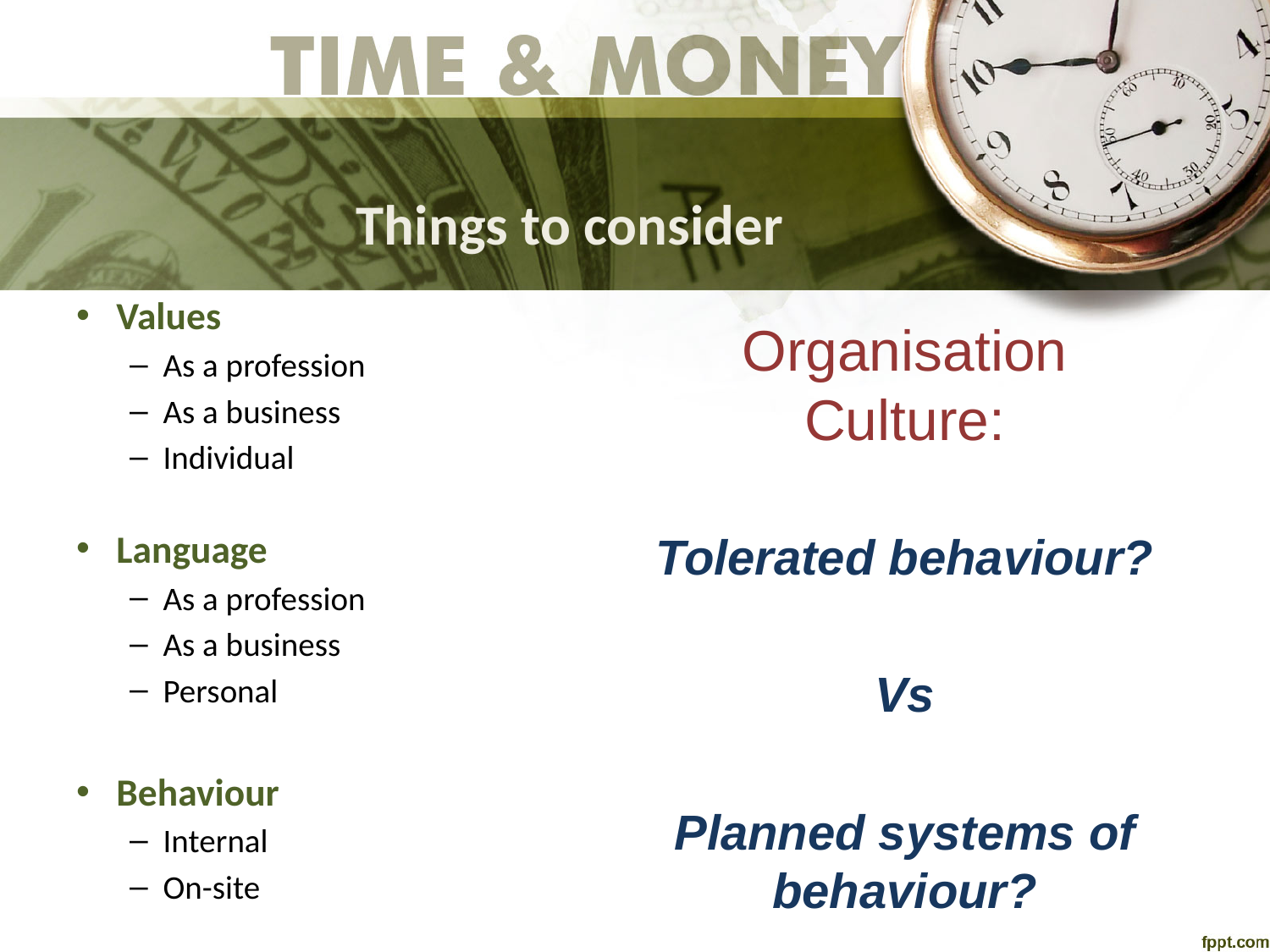

# Things to consider
Values
As a profession
As a business
Individual

Language
As a profession
As a business
Personal

Behaviour
Internal
On-site

Organisation Culture:

Tolerated behaviour?

Vs

Planned systems of behaviour?